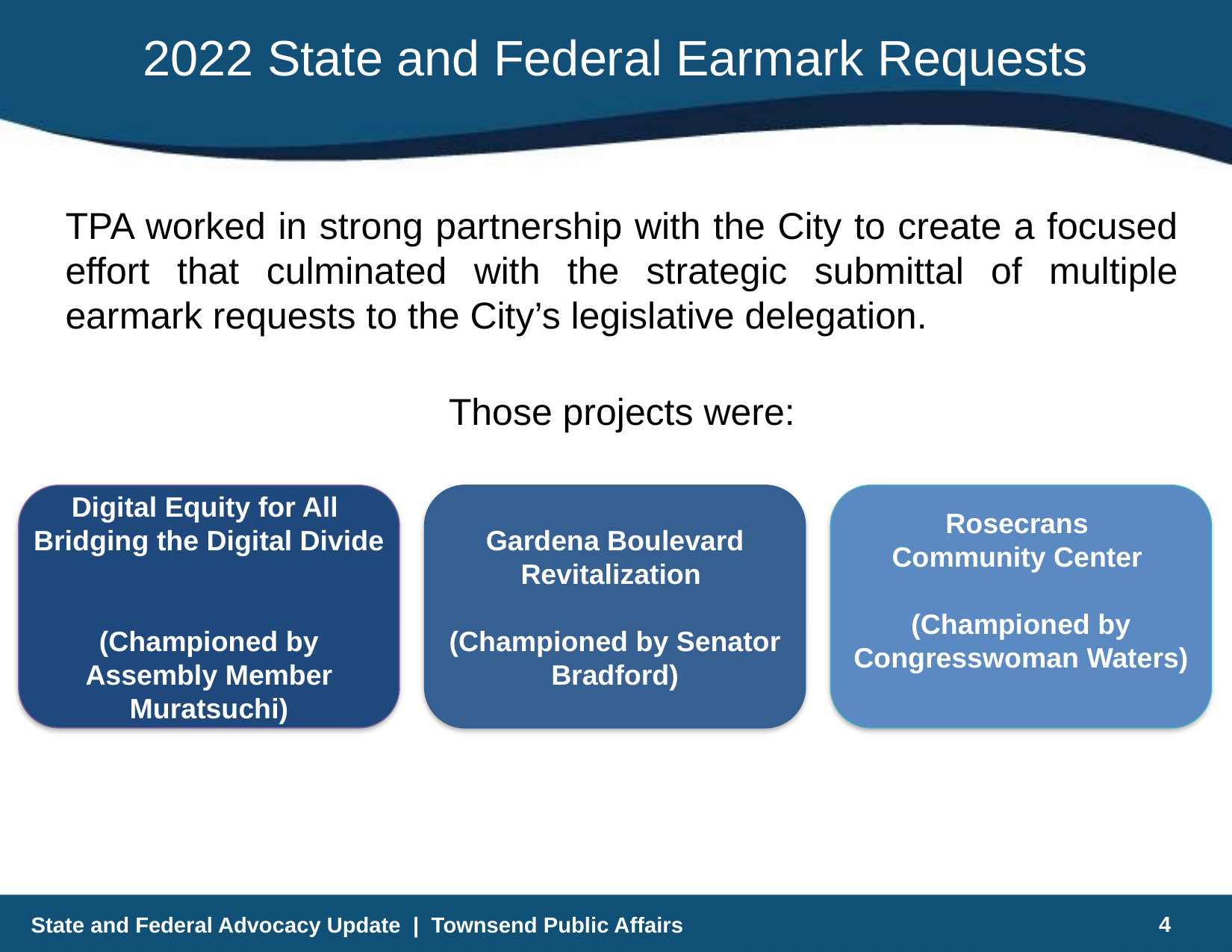

# 2022 State and Federal Earmark Requests
TPA worked in strong partnership with the City to create a focused effort that culminated with the strategic submittal of multiple earmark requests to the City’s legislative delegation.

Those projects were:
Digital Equity for All  Bridging the Digital Divide
(Championed by Assembly Member Muratsuchi)
Gardena Boulevard Revitalization

(Championed by Senator Bradford)
Rosecrans
Community Center
(Championed by Congresswoman Waters)
State and Federal Advocacy Update  |  Townsend Public Affairs